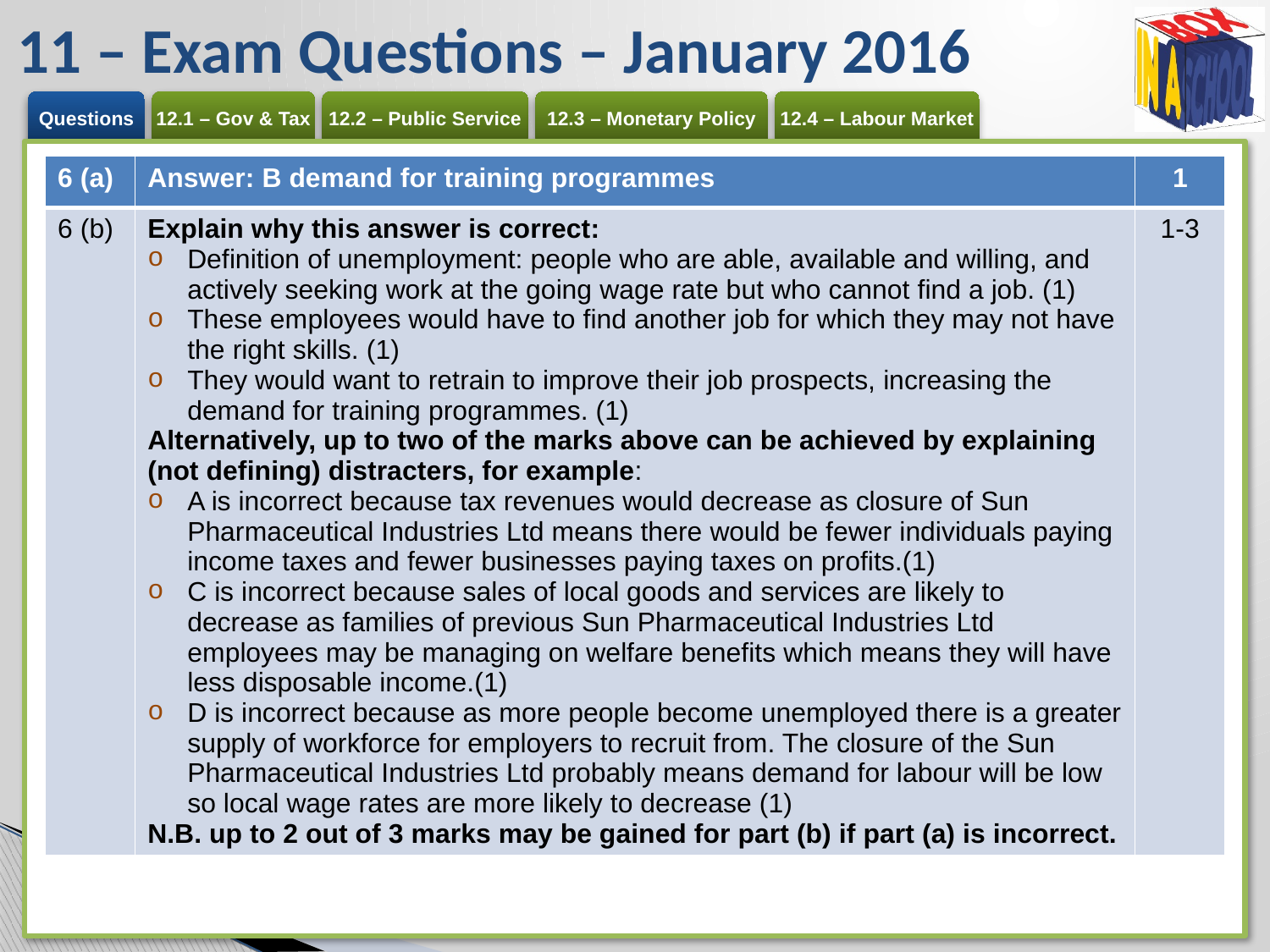

# 11 – Exam Questions – January 2016
| 6 (a) | Answer: B demand for training programmes | 1 |
| --- | --- | --- |
| 6 (b) | Explain why this answer is correct: Definition of unemployment: people who are able, available and willing, and actively seeking work at the going wage rate but who cannot find a job. (1) These employees would have to find another job for which they may not have the right skills. (1) They would want to retrain to improve their job prospects, increasing the demand for training programmes. (1) Alternatively, up to two of the marks above can be achieved by explaining (not defining) distracters, for example: A is incorrect because tax revenues would decrease as closure of Sun Pharmaceutical Industries Ltd means there would be fewer individuals paying income taxes and fewer businesses paying taxes on profits.(1) C is incorrect because sales of local goods and services are likely to decrease as families of previous Sun Pharmaceutical Industries Ltd employees may be managing on welfare benefits which means they will have less disposable income.(1) D is incorrect because as more people become unemployed there is a greater supply of workforce for employers to recruit from. The closure of the Sun Pharmaceutical Industries Ltd probably means demand for labour will be low so local wage rates are more likely to decrease (1) N.B. up to 2 out of 3 marks may be gained for part (b) if part (a) is incorrect. | 1-3 |